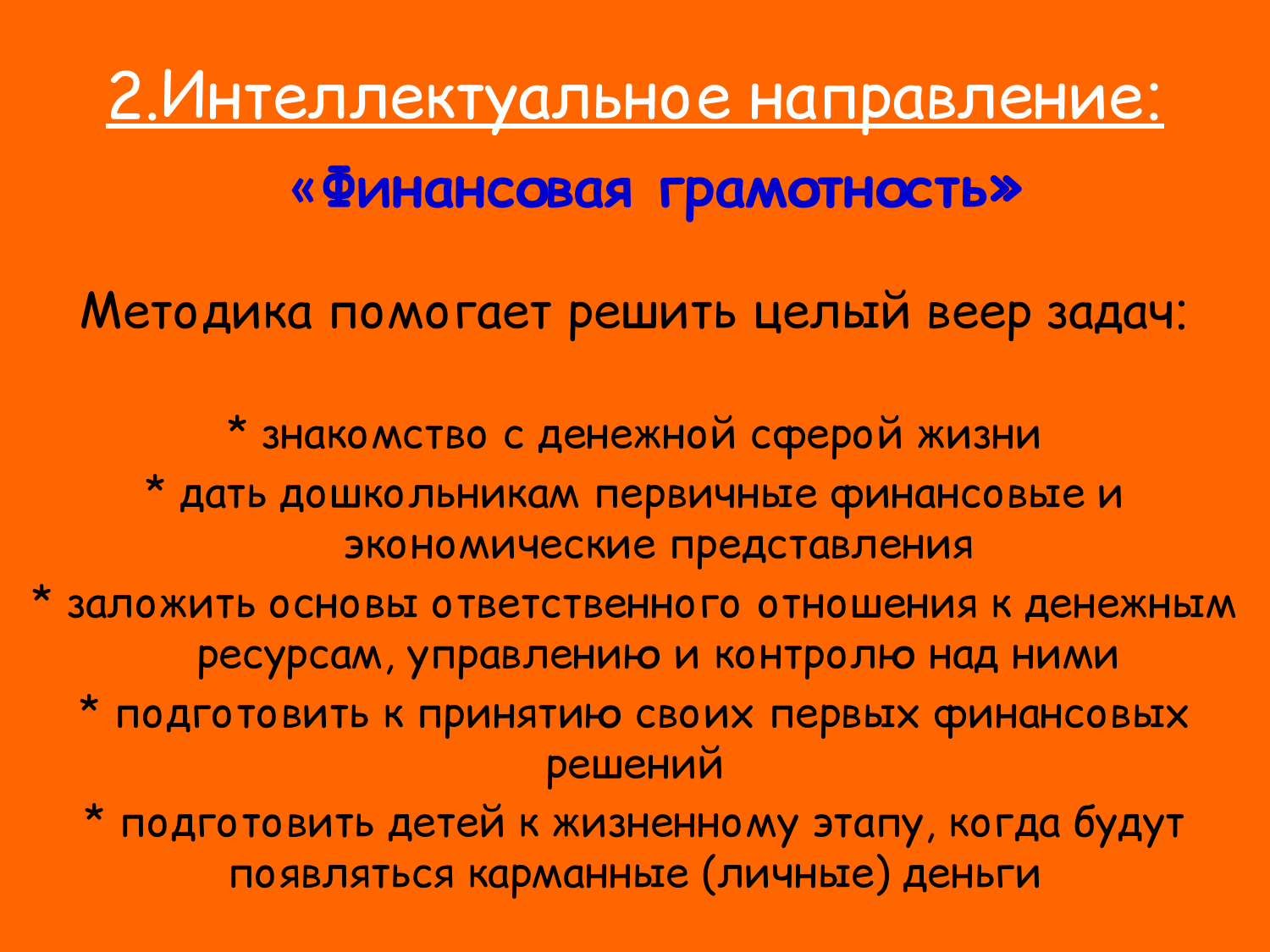

2.Интеллектуальное направление:
   «Финансовая грамотность»

Методика помогает решить целый веер задач:

* знакомство с денежной сферой жизни
* дать дошкольникам первичные финансовые и экономические представления
* заложить основы ответственного отношения к денежным ресурсам, управлению и контролю над ними
* подготовить к принятию своих первых финансовых решений
* подготовить детей к жизненному этапу, когда будут появляться карманные (личные) деньги